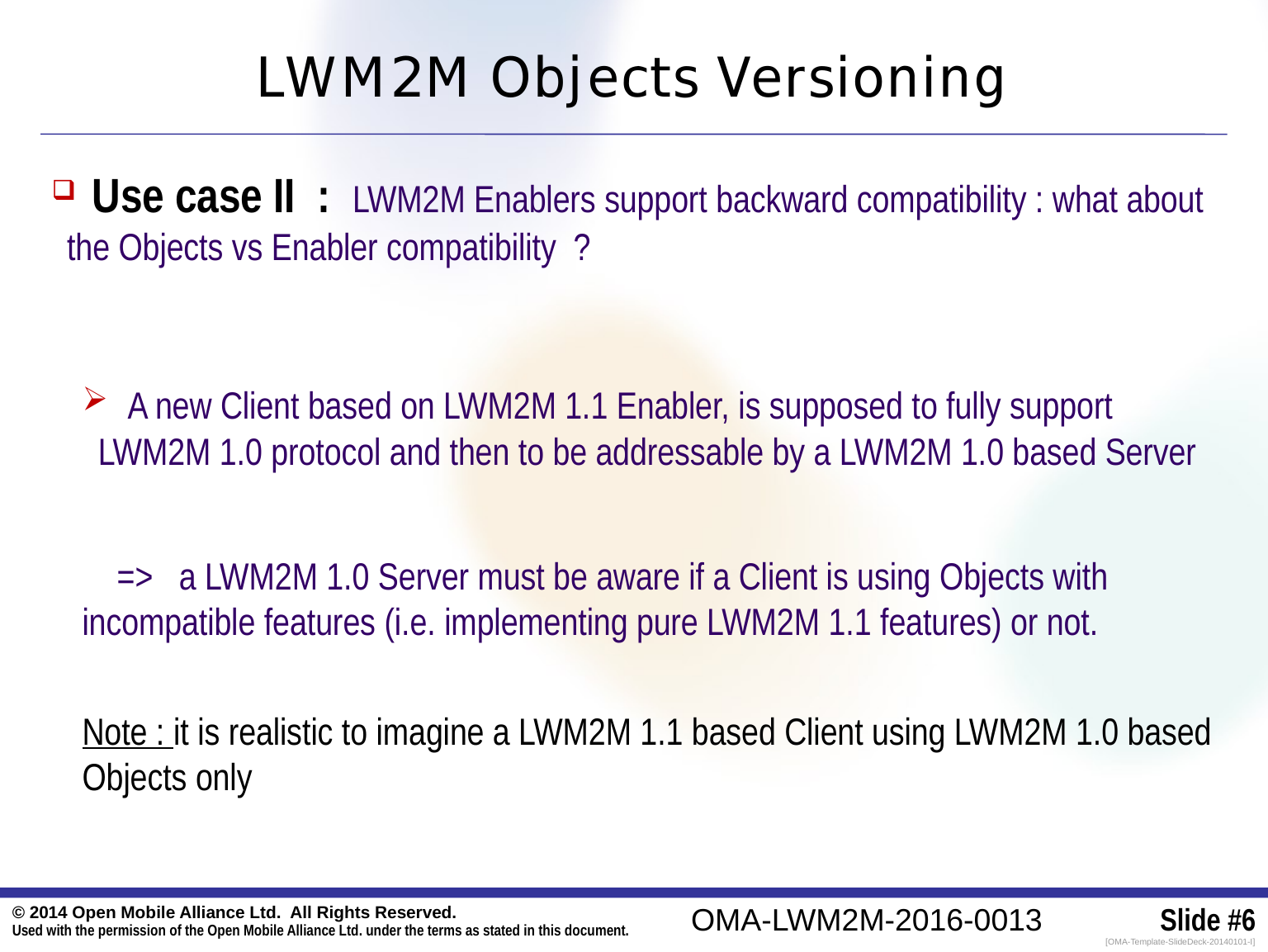

# LWM2M Objects Versioning
  Use case II  :  LWM2M Enablers support backward compatibility : what about the Objects vs Enabler compatibility  ?

  A new Client based on LWM2M 1.1 Enabler, is supposed to fully support  LWM2M 1.0 protocol and then to be addressable by a LWM2M 1.0 based Server

    =>   a LWM2M 1.0 Server must be aware if a Client is using Objects with incompatible features (i.e. implementing pure LWM2M 1.1 features) or not.

Note : it is realistic to imagine a LWM2M 1.1 based Client using LWM2M 1.0 based Objects only